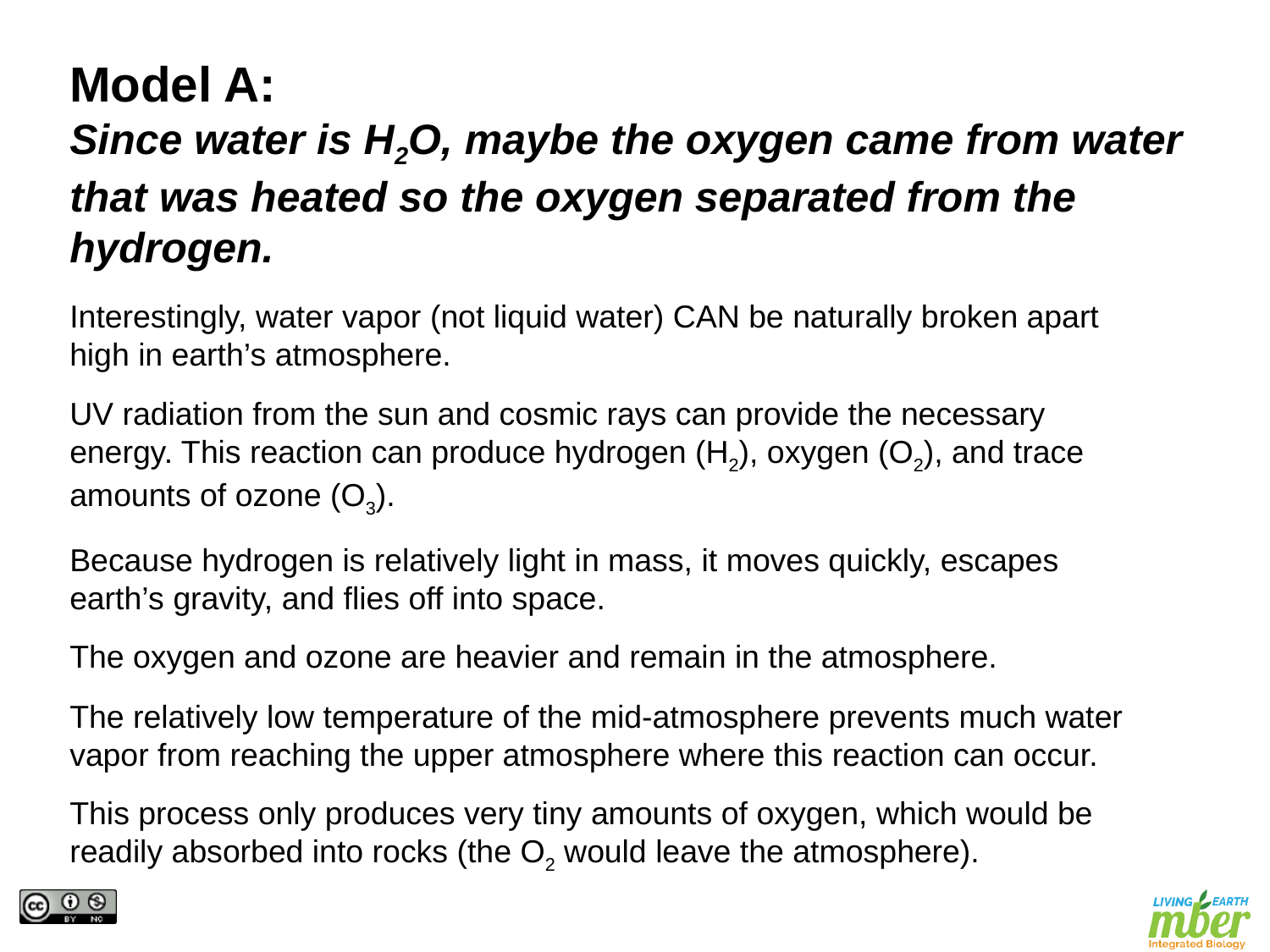

Model A:
Since water is H2O, maybe the oxygen came from water that was heated so the oxygen separated from the hydrogen.
Interestingly, water vapor (not liquid water) CAN be naturally broken apart high in earth’s atmosphere.
UV radiation from the sun and cosmic rays can provide the necessary energy. This reaction can produce hydrogen (H2), oxygen (O2), and trace amounts of ozone (O3).
Because hydrogen is relatively light in mass, it moves quickly, escapes earth’s gravity, and flies off into space.
The oxygen and ozone are heavier and remain in the atmosphere.
The relatively low temperature of the mid-atmosphere prevents much water vapor from reaching the upper atmosphere where this reaction can occur.
This process only produces very tiny amounts of oxygen, which would be readily absorbed into rocks (the O2 would leave the atmosphere).